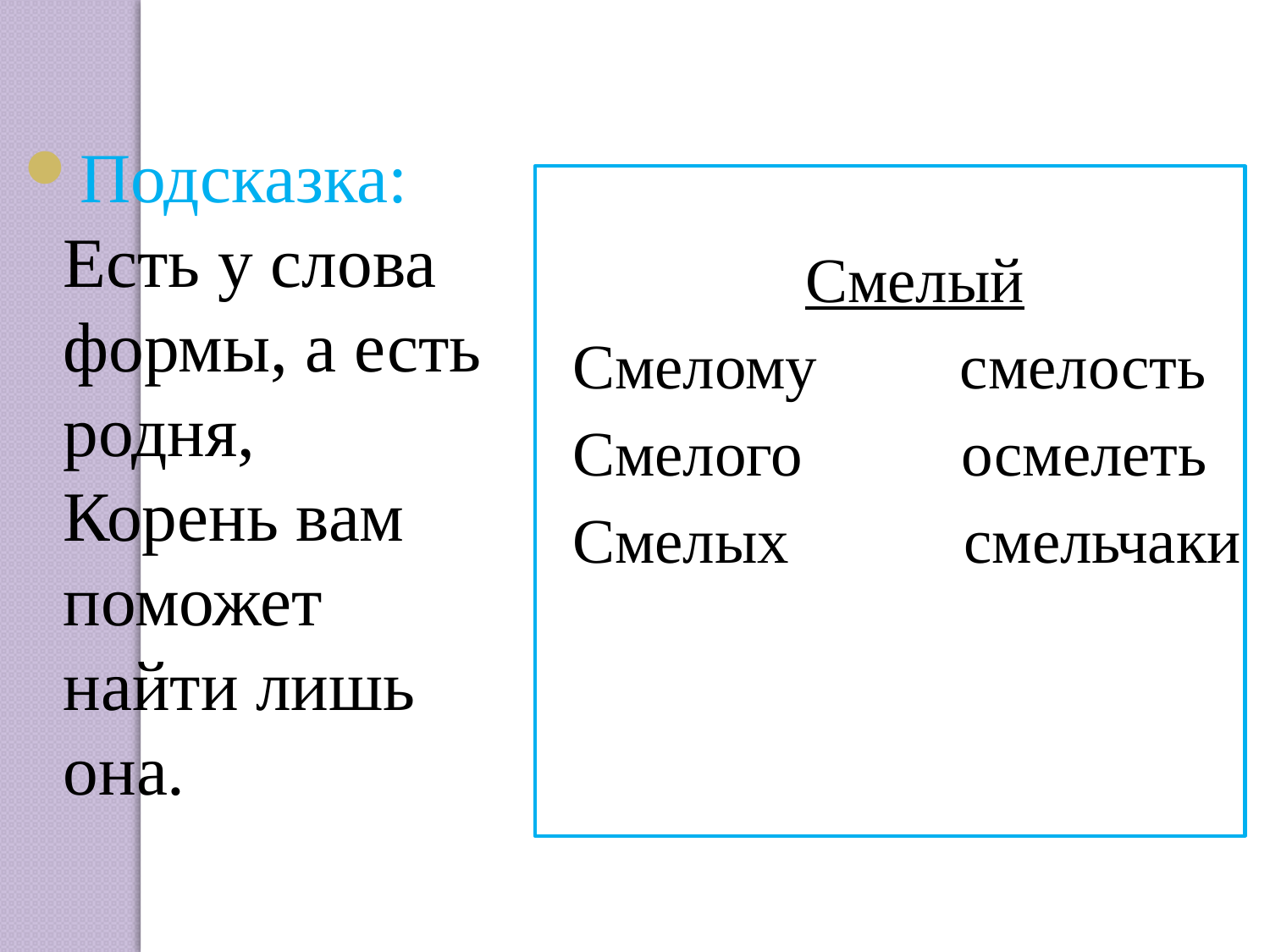

Подсказка: Есть у слова формы, а есть родня,
Корень вам поможет найти лишь она.

Смелый
Смелому         смелость
Смелого          осмелеть
Смелых           смельчаки